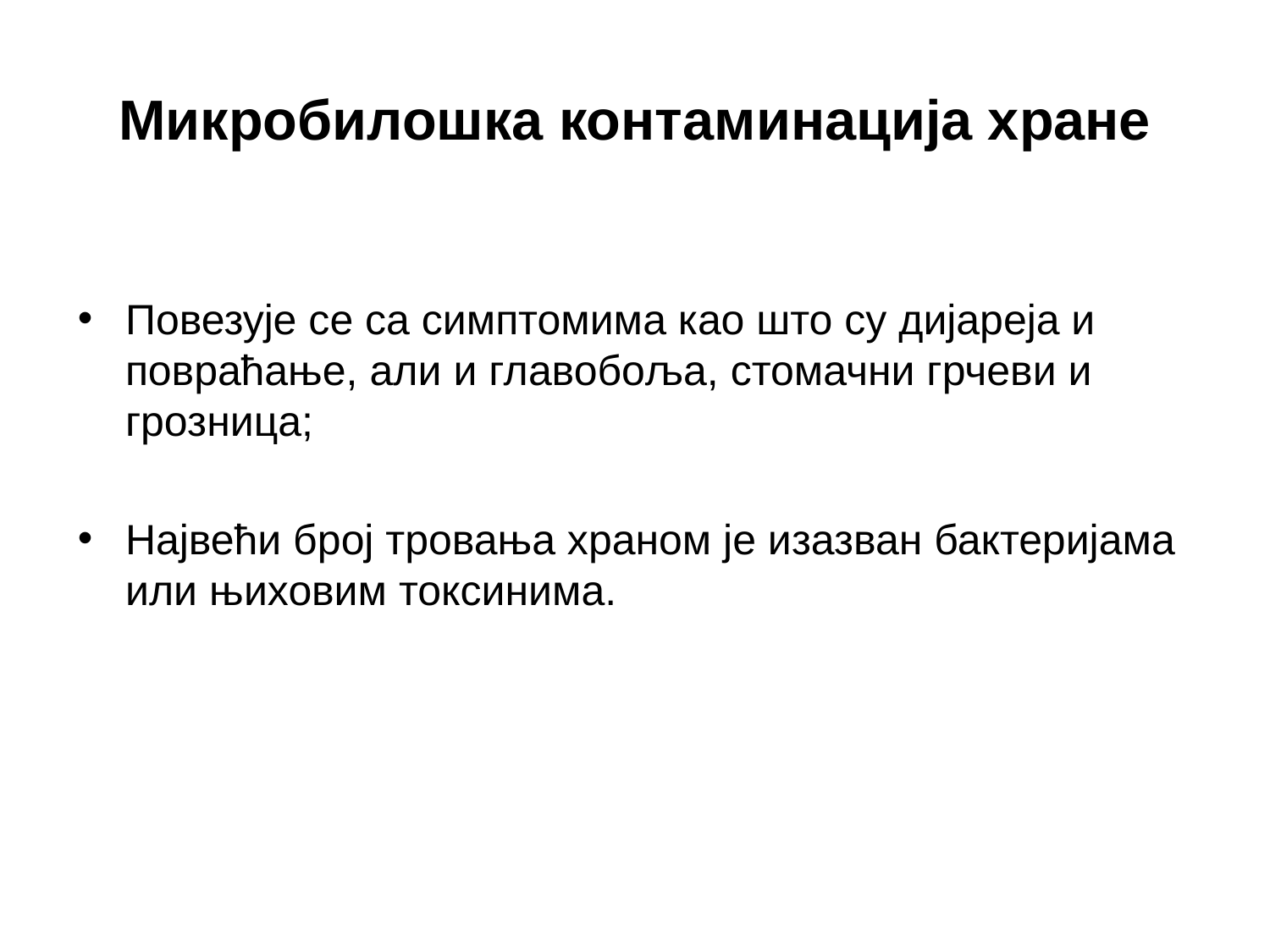

Микробилошка контаминација хране
Повезује се са симптомима као што су дијареја и повраћање, али и главобоља, стомачни грчеви и грозница;

Највећи број тровања храном је изазван бактеријама или њиховим токсинима.